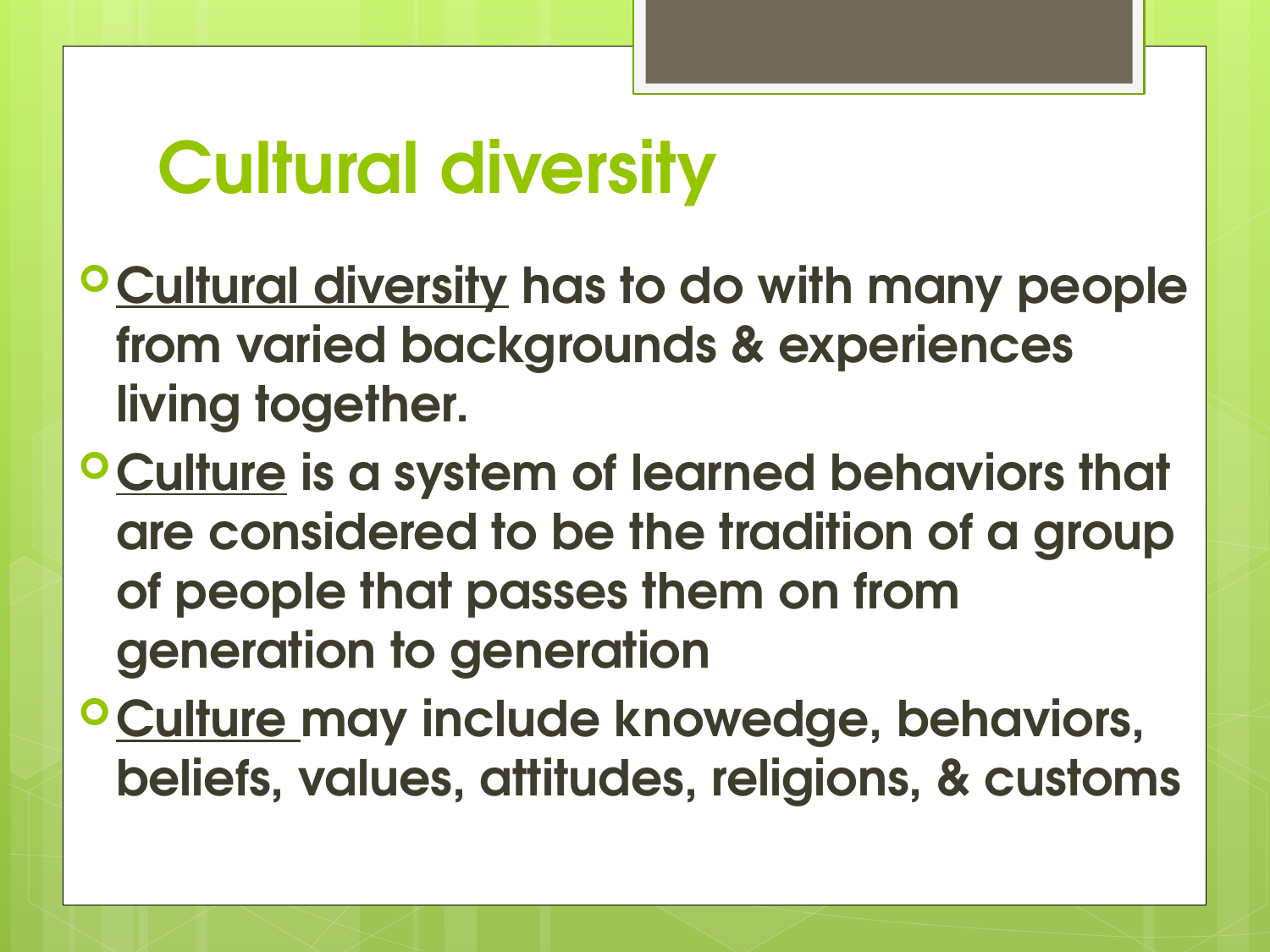

# Cultural diversity
Cultural diversity has to do with many people from varied backgrounds & experiences living together.
Culture is a system of learned behaviors that are considered to be the tradition of a group of people that passes them on from generation to generation
Culture may include knowedge, behaviors, beliefs, values, attitudes, religions, & customs